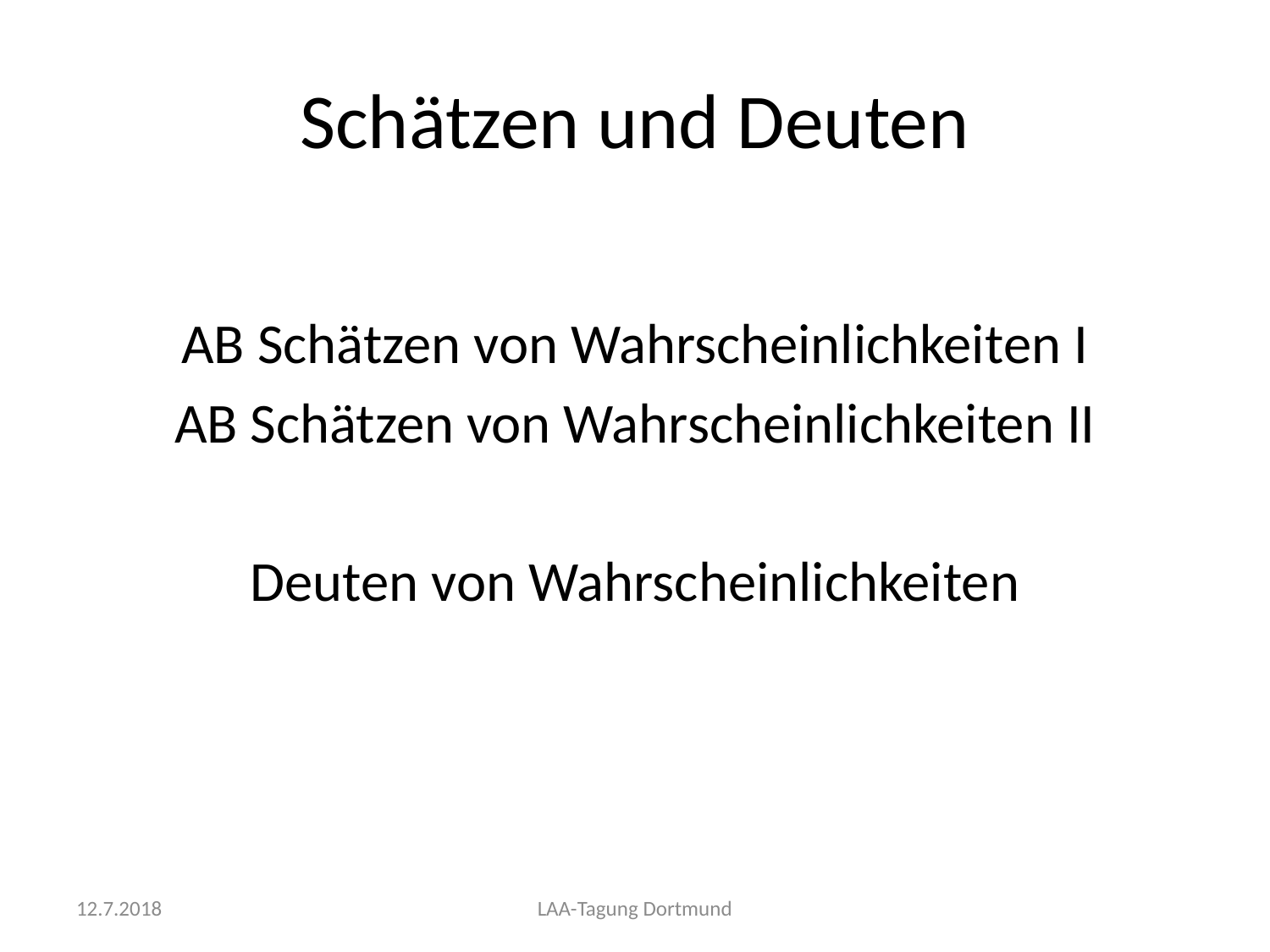

# Schätzen und Deuten

AB Schätzen von Wahrscheinlichkeiten I
AB Schätzen von Wahrscheinlichkeiten II

Deuten von Wahrscheinlichkeiten
12.7.2018
LAA-Tagung Dortmund